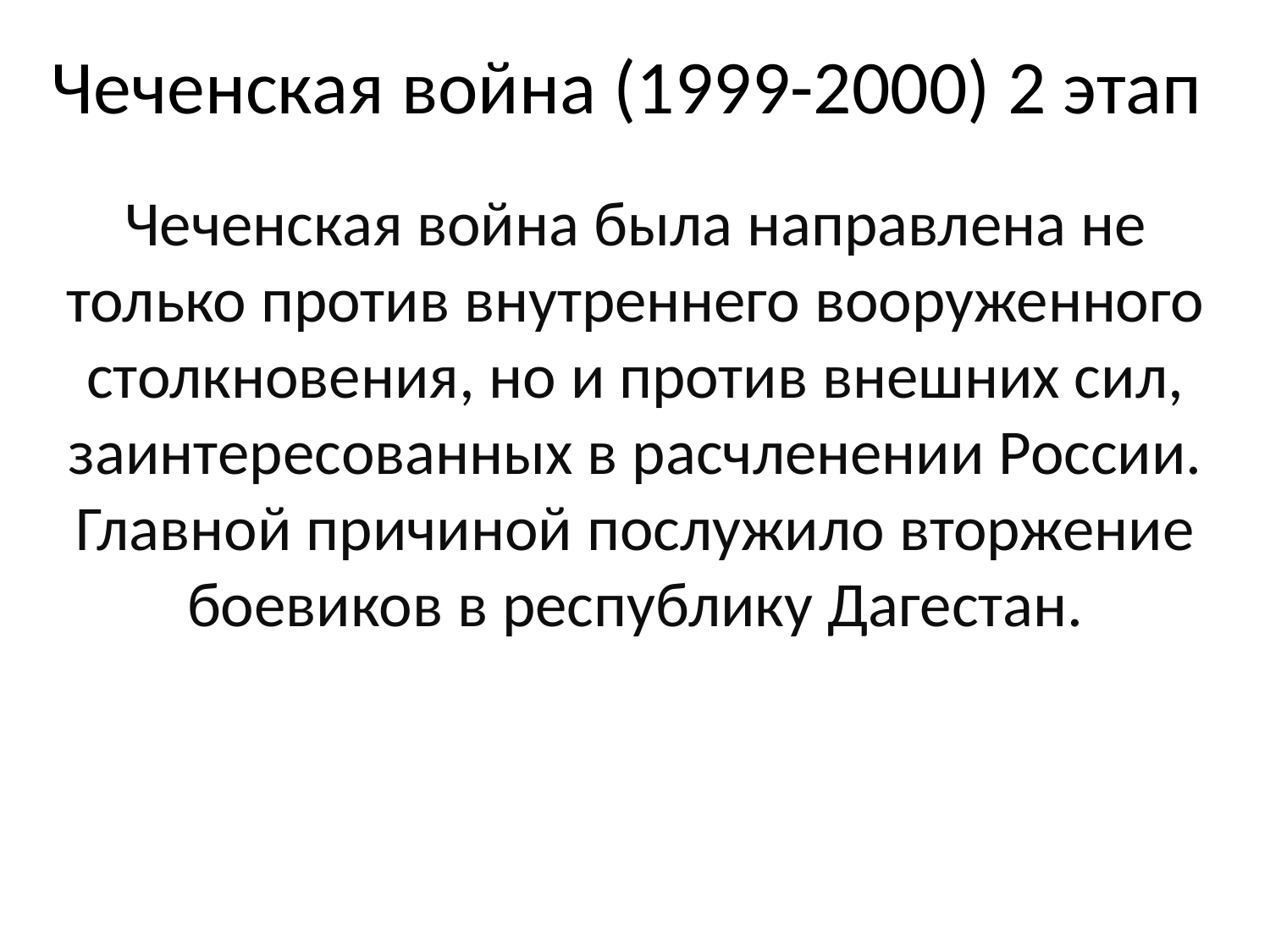

# Чеченская война (1999-2000) 2 этап
Чеченская война была направлена не только против внутреннего вооруженного столкновения, но и против внешних сил, заинтересованных в расчленении России. Главной причиной послужило вторжение боевиков в республику Дагестан.